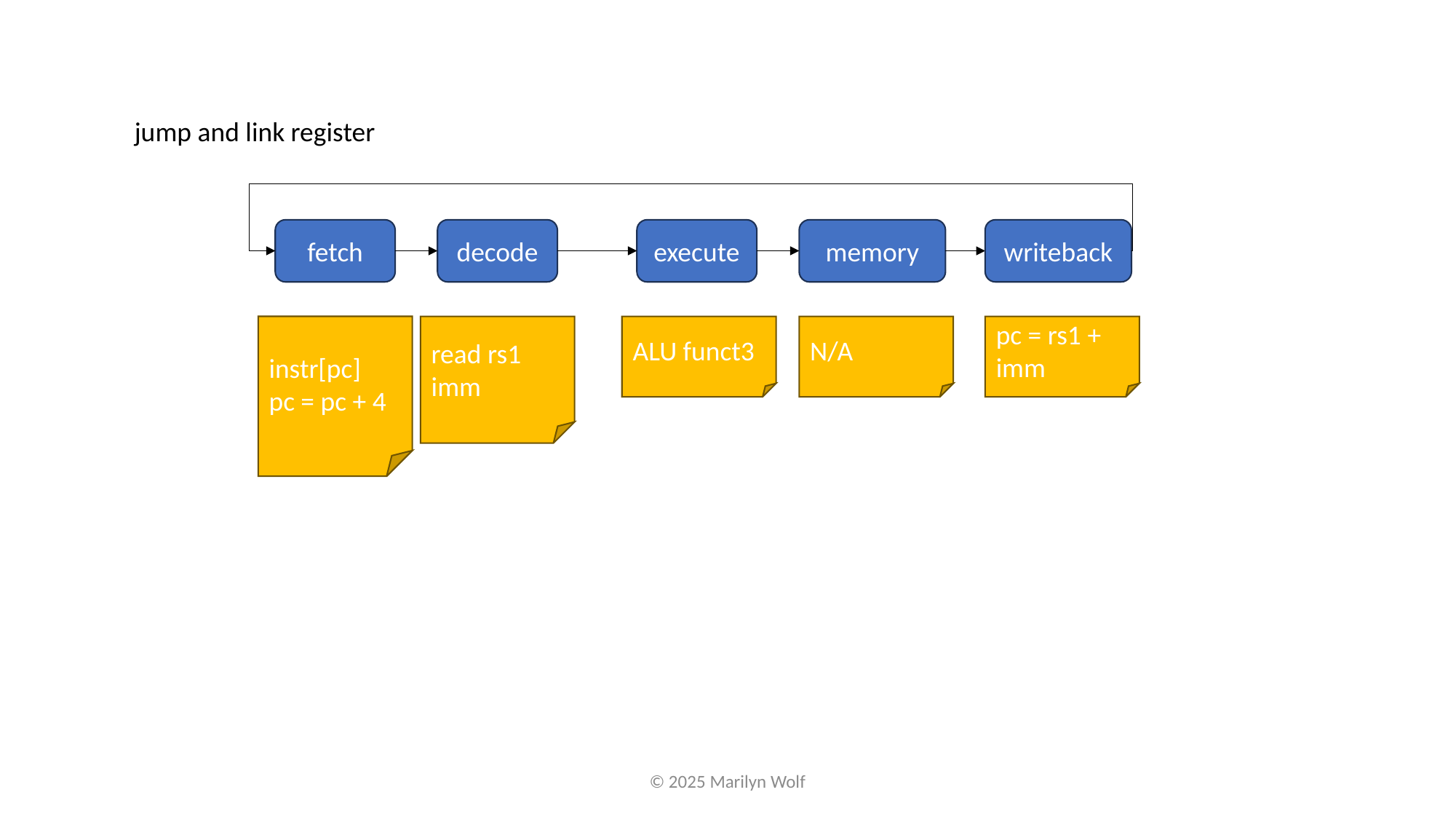

jump and link register
writeback
memory
decode
execute
fetch
read rs1
imm
ALU funct3
N/A
pc = rs1 + imm
instr[pc]
pc = pc + 4
© 2025 Marilyn Wolf